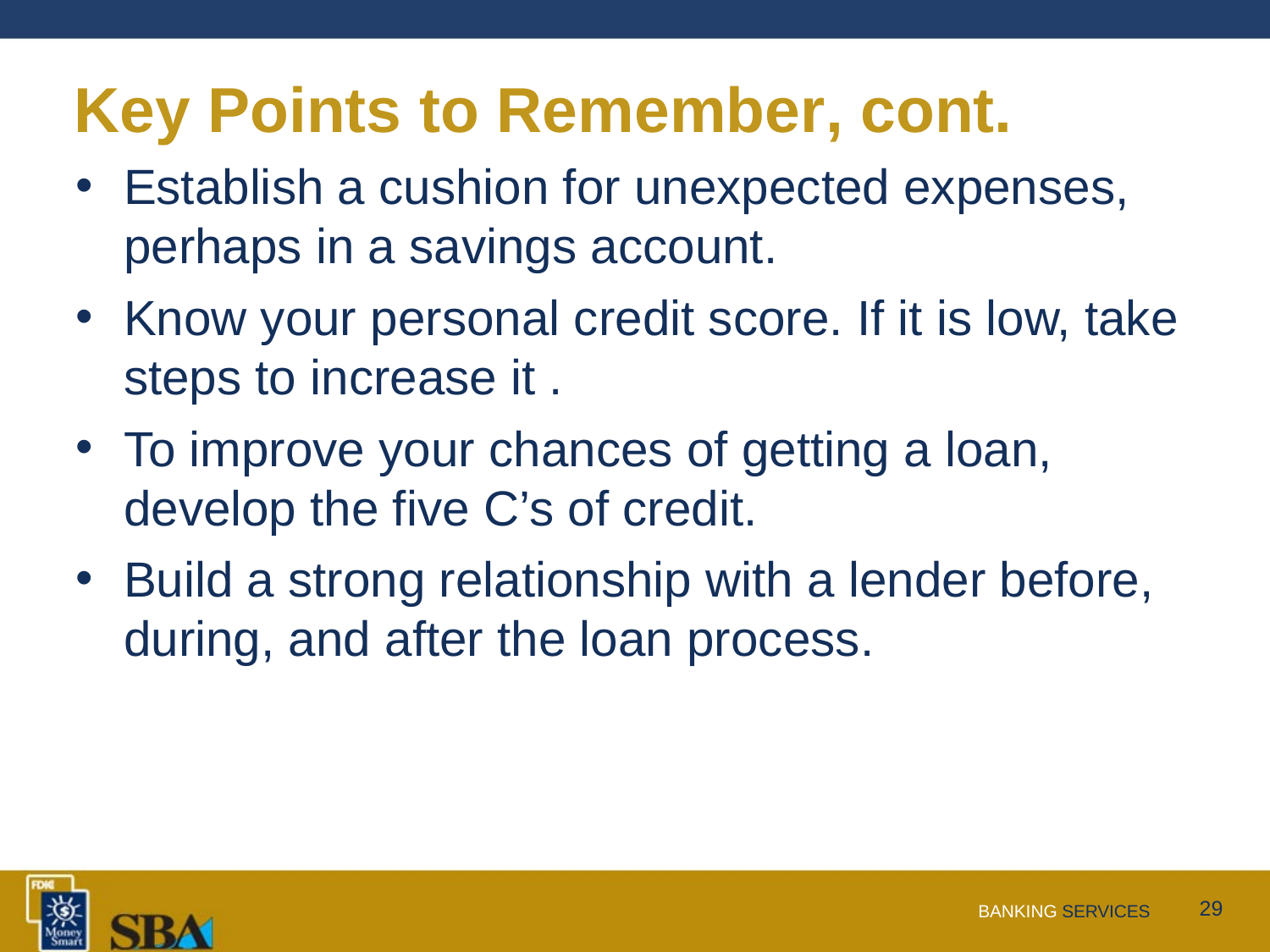

# Key Points to Remember, cont.
Establish a cushion for unexpected expenses, perhaps in a savings account.
Know your personal credit score. If it is low, take steps to increase it .
To improve your chances of getting a loan, develop the five C’s of credit.
Build a strong relationship with a lender before, during, and after the loan process.